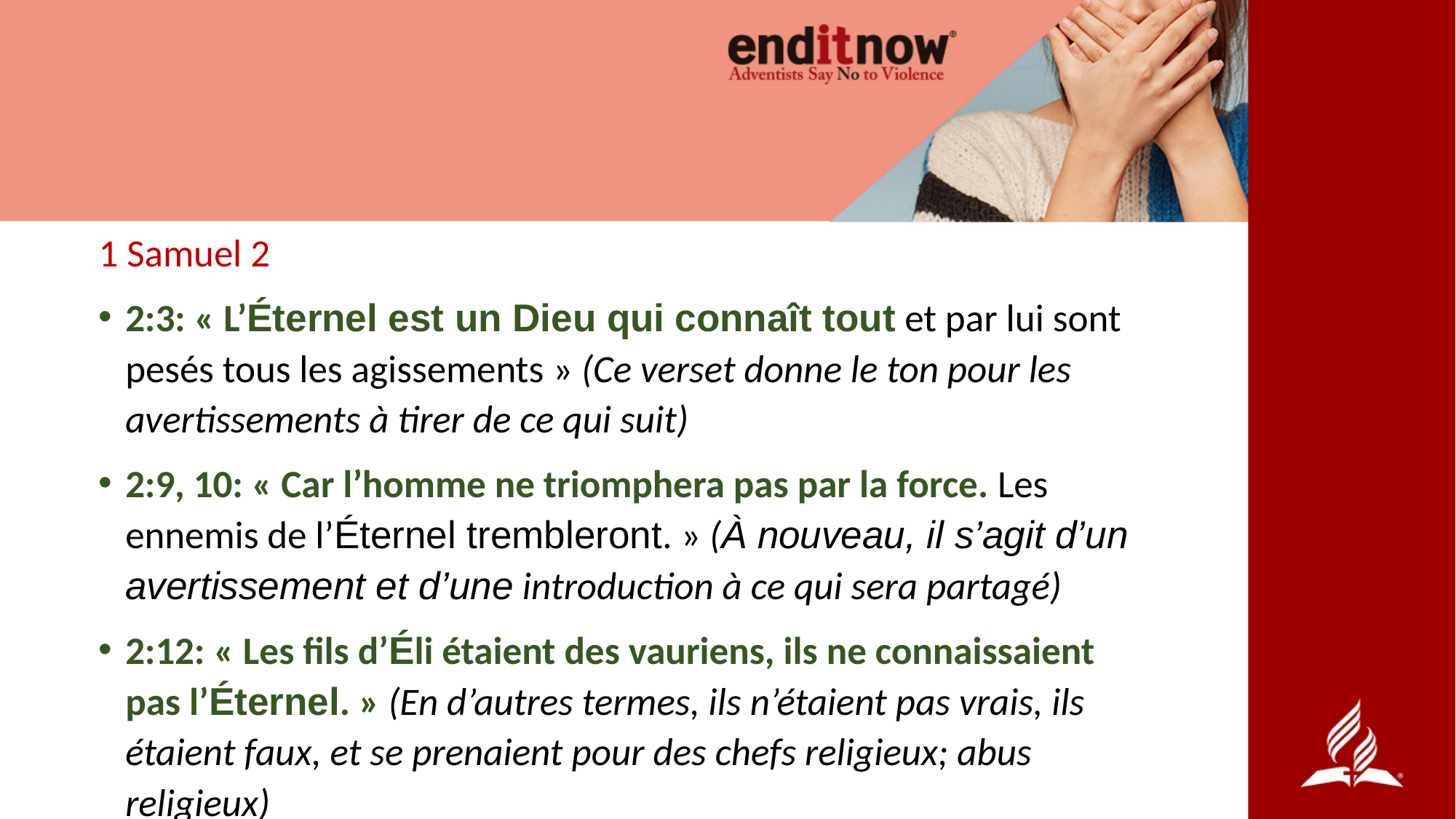

1 Samuel 2
2:3: « L’Éternel est un Dieu qui connaît tout et par lui sont pesés tous les agissements » (Ce verset donne le ton pour les avertissements à tirer de ce qui suit)
2:9, 10: « Car l’homme ne triomphera pas par la force. Les ennemis de l’Éternel trembleront. » (À nouveau, il s’agit d’un avertissement et d’une introduction à ce qui sera partagé)
2:12: « Les fils d’Éli étaient des vauriens, ils ne connaissaient pas l’Éternel. » (En d’autres termes, ils n’étaient pas vrais, ils étaient faux, et se prenaient pour des chefs religieux; abus religieux)